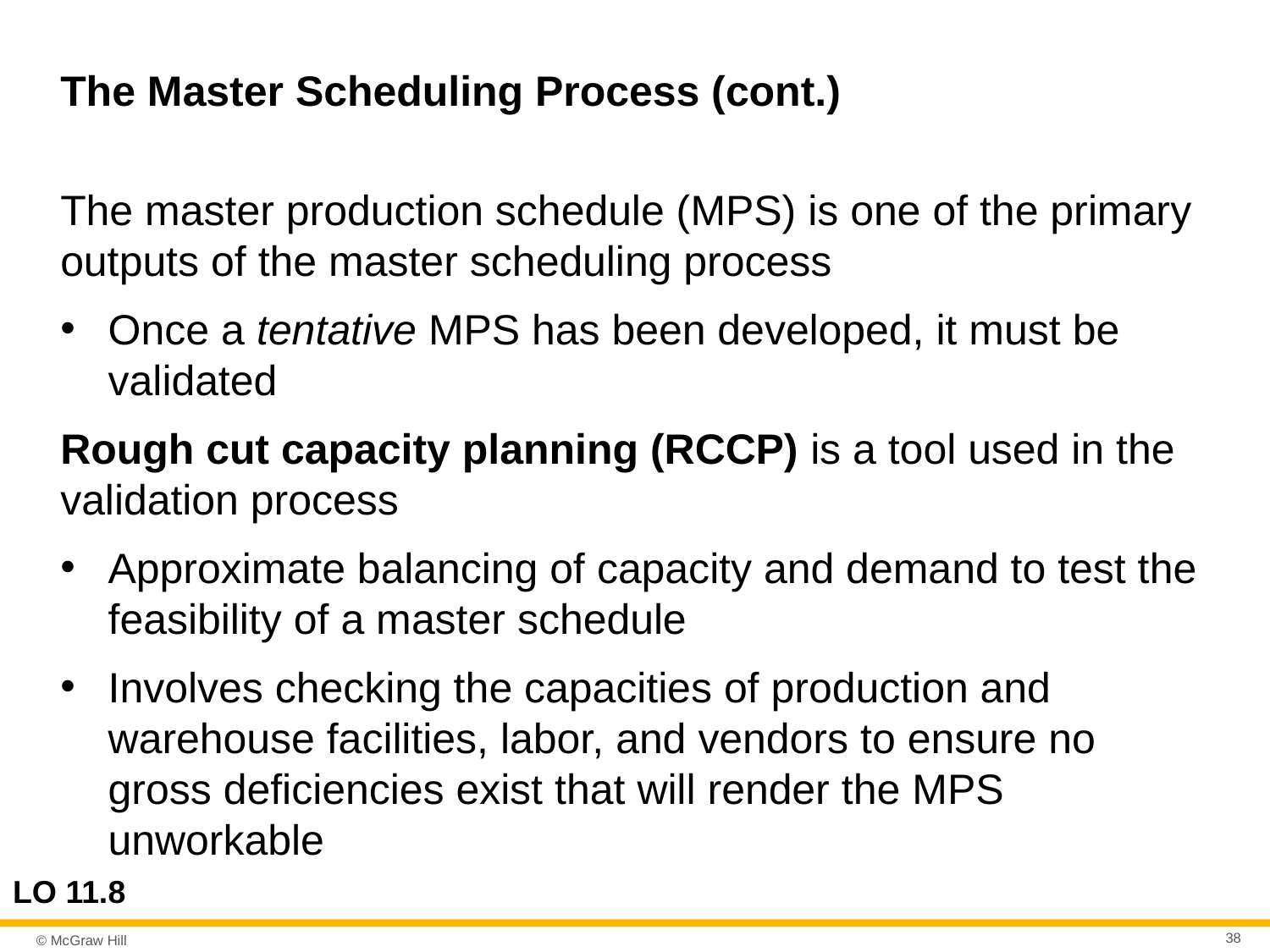

# The Master Scheduling Process (cont.)
The master production schedule (MPS) is one of the primary outputs of the master scheduling process
Once a tentative MPS has been developed, it must be validated
Rough cut capacity planning (RCCP) is a tool used in the validation process
Approximate balancing of capacity and demand to test the feasibility of a master schedule
Involves checking the capacities of production and warehouse facilities, labor, and vendors to ensure no gross deficiencies exist that will render the MPS unworkable
LO 11.8